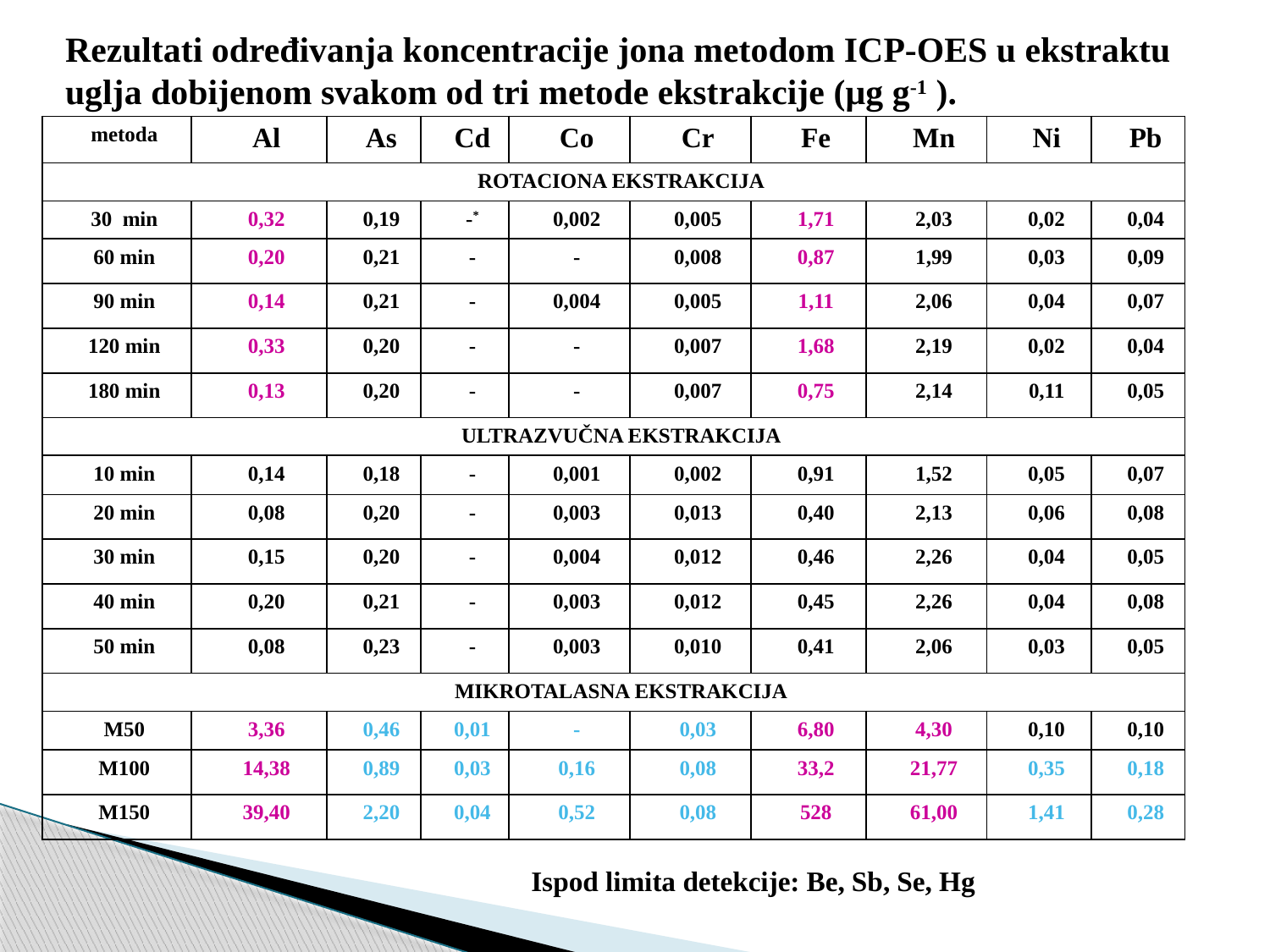

Rezultati određivanja koncentracije jona metodom ICP-OES u ekstraktu uglja dobijenom svakom od tri metode ekstrakcije (μg g-1 ).
| metoda | Al | As | Cd | Co | Cr | Fe | Mn | Ni | Pb |
| --- | --- | --- | --- | --- | --- | --- | --- | --- | --- |
| ROTACIONA EKSTRAKCIJA |  |  |  |  |  |  |  |  |  |
| 30 min | 0,32 | 0,19 | -\* | 0,002 | 0,005 | 1,71 | 2,03 | 0,02 | 0,04 |
| 60 min | 0,20 | 0,21 | - | - | 0,008 | 0,87 | 1,99 | 0,03 | 0,09 |
| 90 min | 0,14 | 0,21 | - | 0,004 | 0,005 | 1,11 | 2,06 | 0,04 | 0,07 |
| 120 min | 0,33 | 0,20 | - | - | 0,007 | 1,68 | 2,19 | 0,02 | 0,04 |
| 180 min | 0,13 | 0,20 | - | - | 0,007 | 0,75 | 2,14 | 0,11 | 0,05 |
| ULTRAZVUČNA EKSTRAKCIJA |  |  |  |  |  |  |  |  |  |
| 10 min | 0,14 | 0,18 | - | 0,001 | 0,002 | 0,91 | 1,52 | 0,05 | 0,07 |
| 20 min | 0,08 | 0,20 | - | 0,003 | 0,013 | 0,40 | 2,13 | 0,06 | 0,08 |
| 30 min | 0,15 | 0,20 | - | 0,004 | 0,012 | 0,46 | 2,26 | 0,04 | 0,05 |
| 40 min | 0,20 | 0,21 | - | 0,003 | 0,012 | 0,45 | 2,26 | 0,04 | 0,08 |
| 50 min | 0,08 | 0,23 | - | 0,003 | 0,010 | 0,41 | 2,06 | 0,03 | 0,05 |
| MIKROTALASNA EKSTRAKCIJA |  |  |  |  |  |  |  |  |  |
| M50 | 3,36 | 0,46 | 0,01 | - | 0,03 | 6,80 | 4,30 | 0,10 | 0,10 |
| M100 | 14,38 | 0,89 | 0,03 | 0,16 | 0,08 | 33,2 | 21,77 | 0,35 | 0,18 |
| M150 | 39,40 | 2,20 | 0,04 | 0,52 | 0,08 | 528 | 61,00 | 1,41 | 0,28 |

Ispod limita detekcije: Be, Sb, Se, Hg